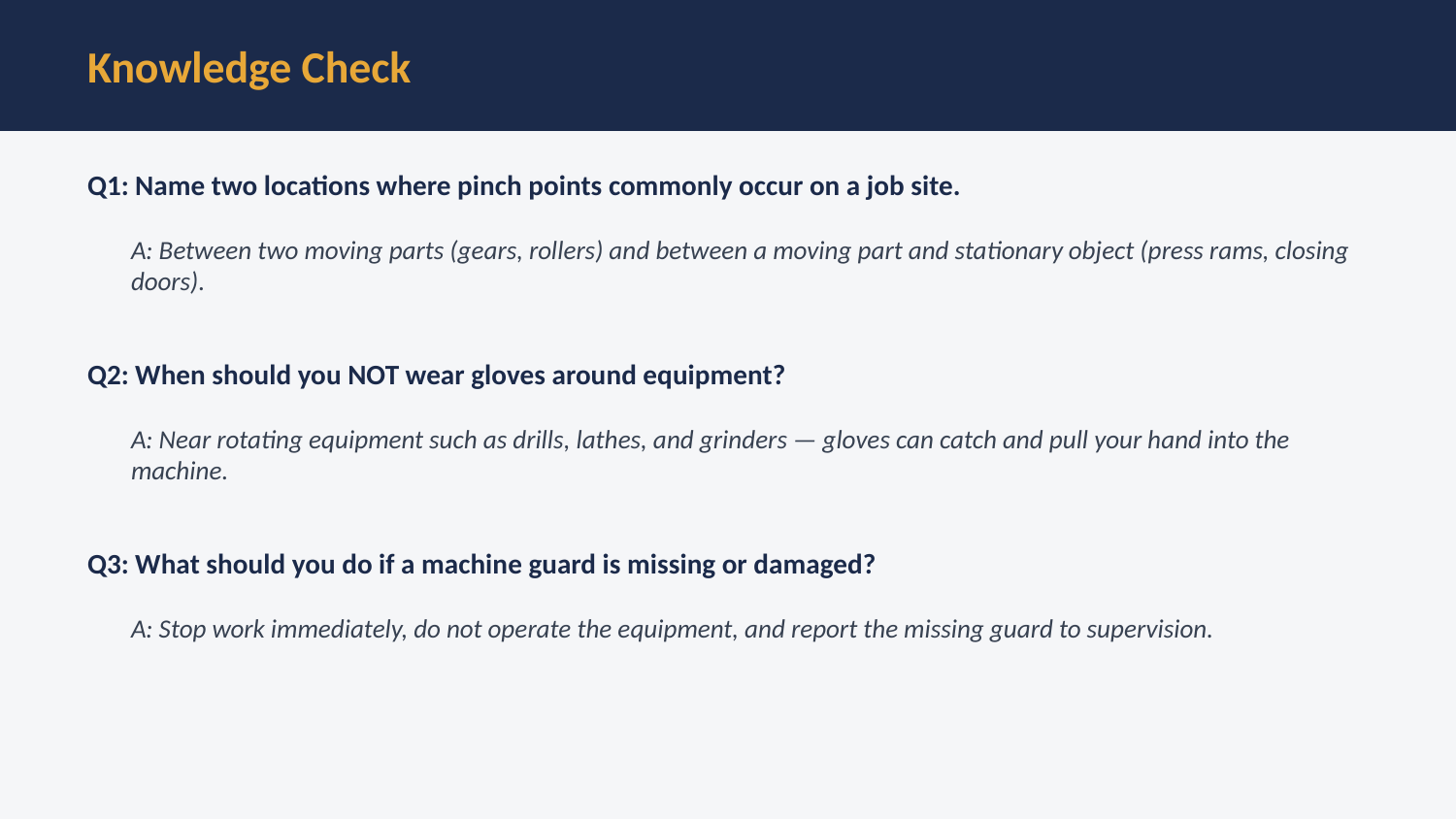

Knowledge Check
Q1: Name two locations where pinch points commonly occur on a job site.
A: Between two moving parts (gears, rollers) and between a moving part and stationary object (press rams, closing doors).
Q2: When should you NOT wear gloves around equipment?
A: Near rotating equipment such as drills, lathes, and grinders — gloves can catch and pull your hand into the machine.
Q3: What should you do if a machine guard is missing or damaged?
A: Stop work immediately, do not operate the equipment, and report the missing guard to supervision.